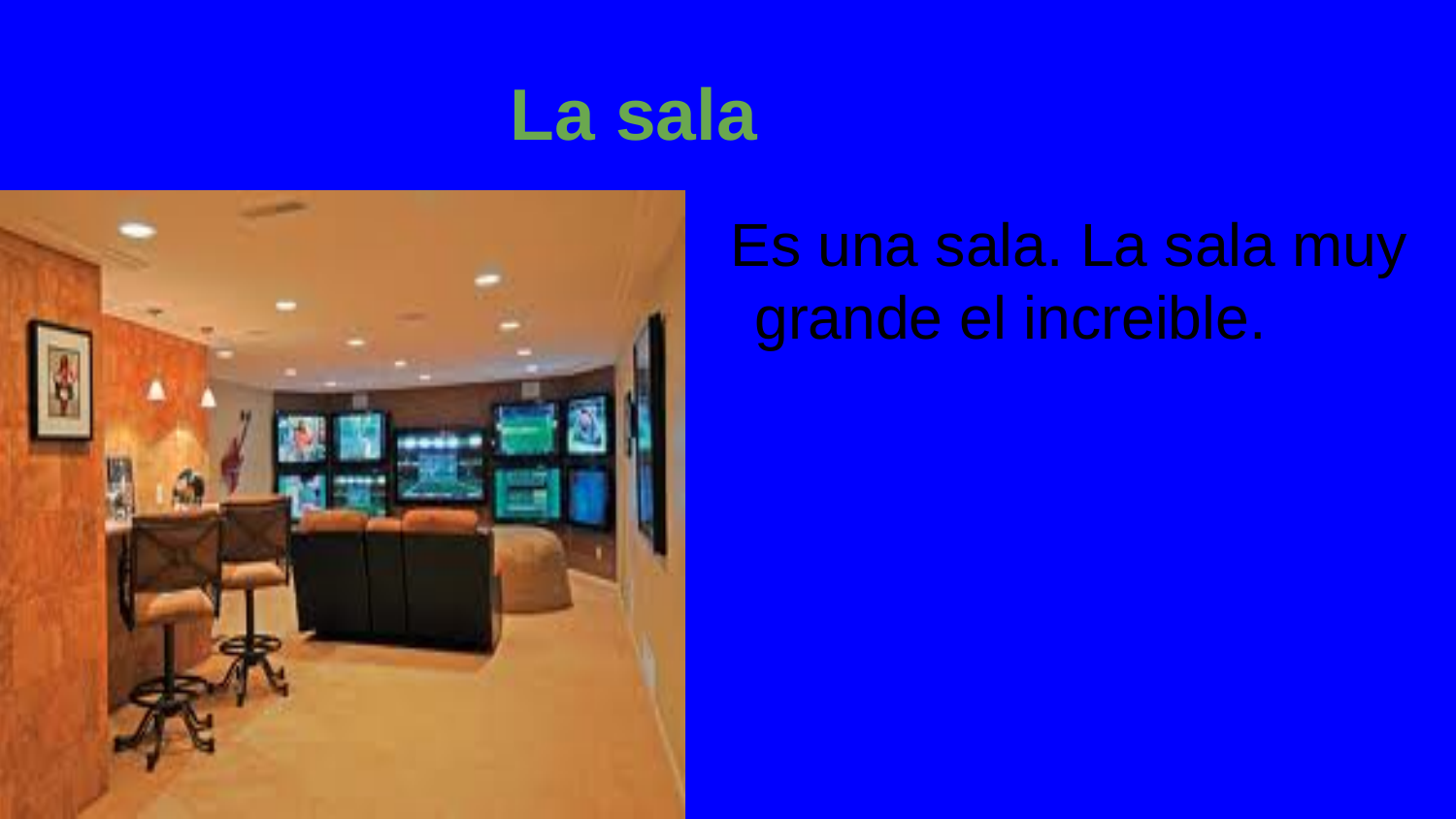

# La sala

Es una sala. La sala muy grande el increible.